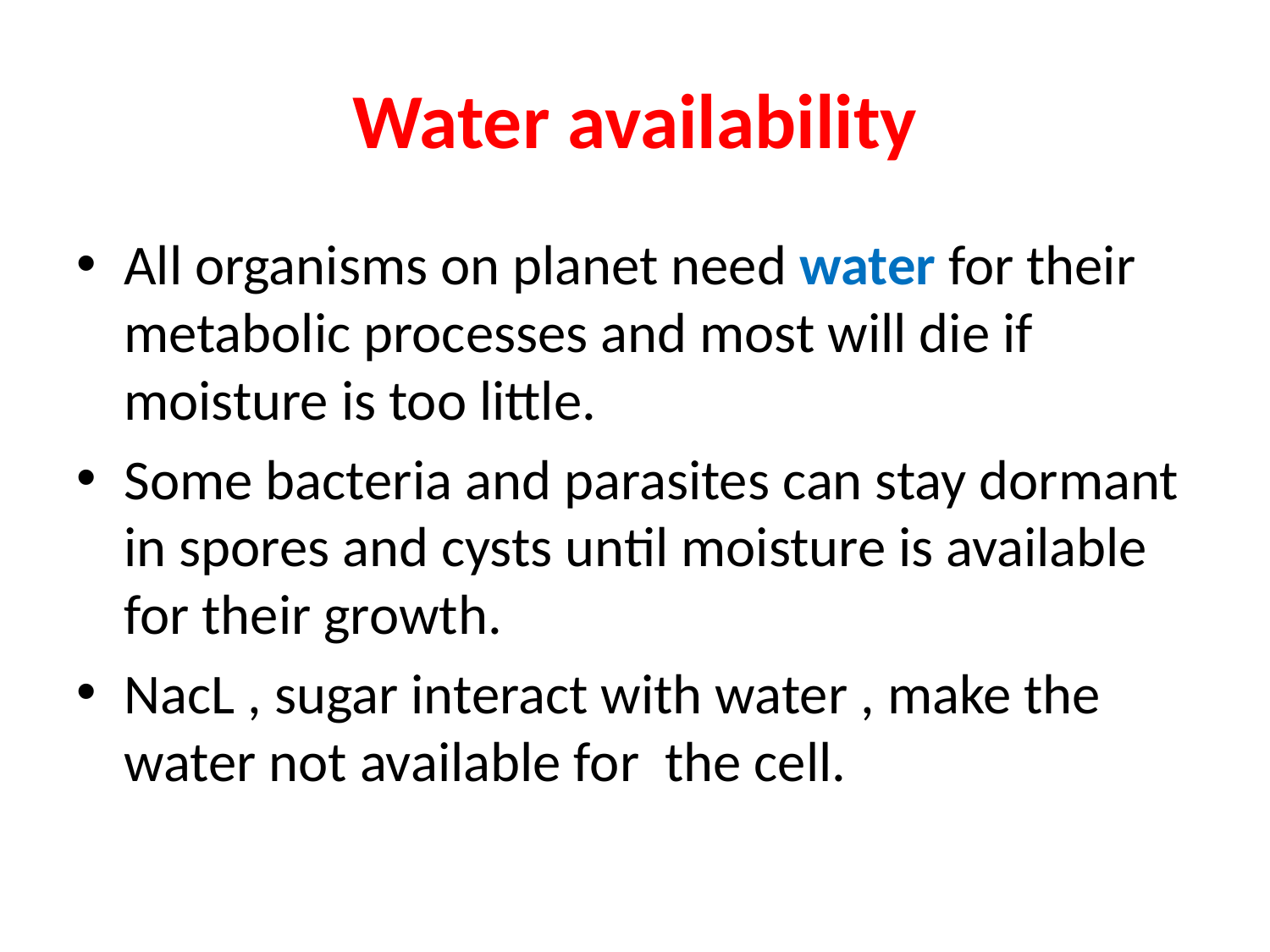

# Water availability
All organisms on planet need water for their metabolic processes and most will die if moisture is too little.
Some bacteria and parasites can stay dormant in spores and cysts until moisture is available for their growth.
NacL , sugar interact with water , make the water not available for  the cell.